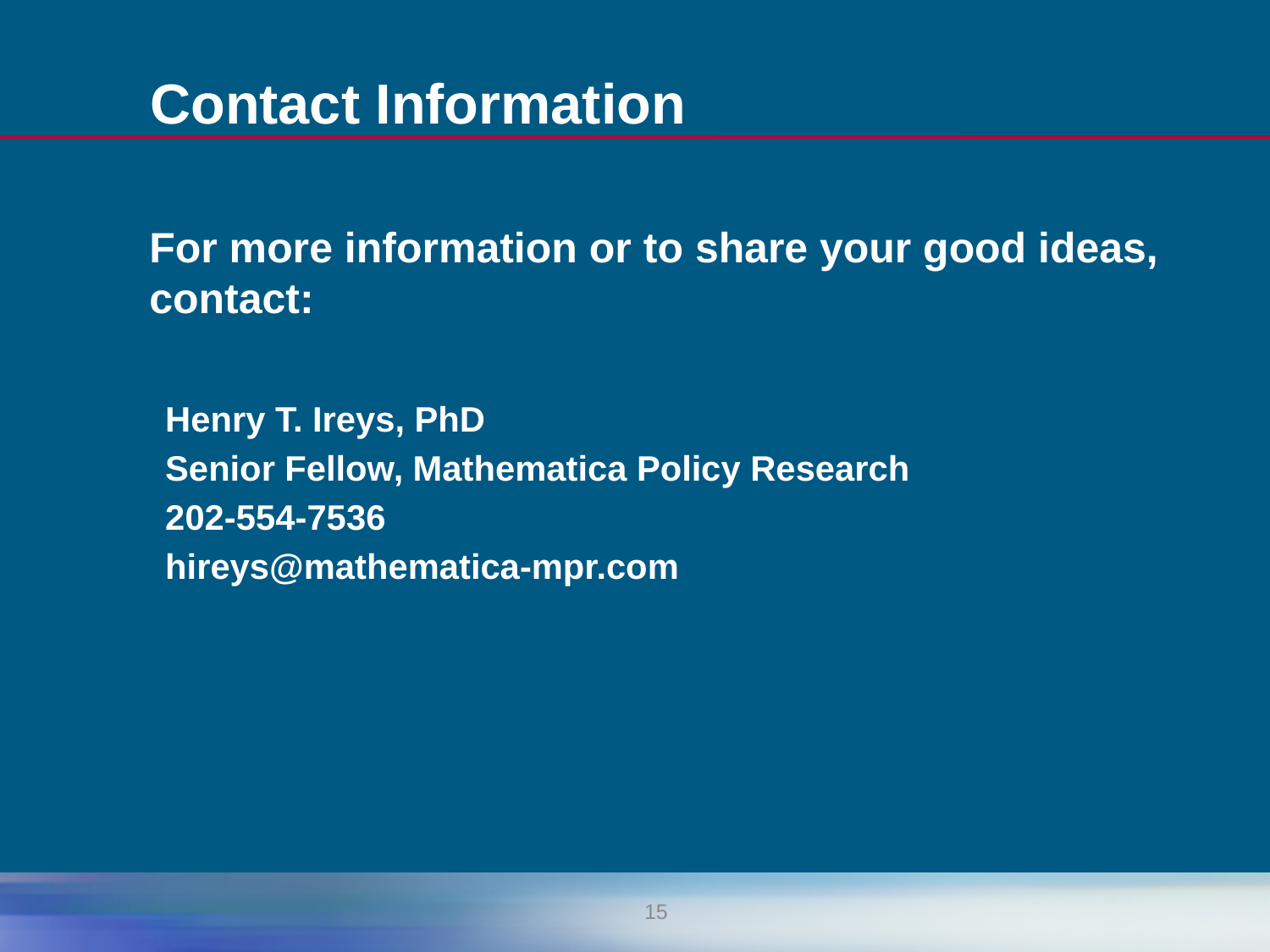

# Contact Information
	For more information or to share your good ideas, contact:

Henry T. Ireys, PhD
Senior Fellow, Mathematica Policy Research
202-554-7536
hireys@mathematica-mpr.com

15